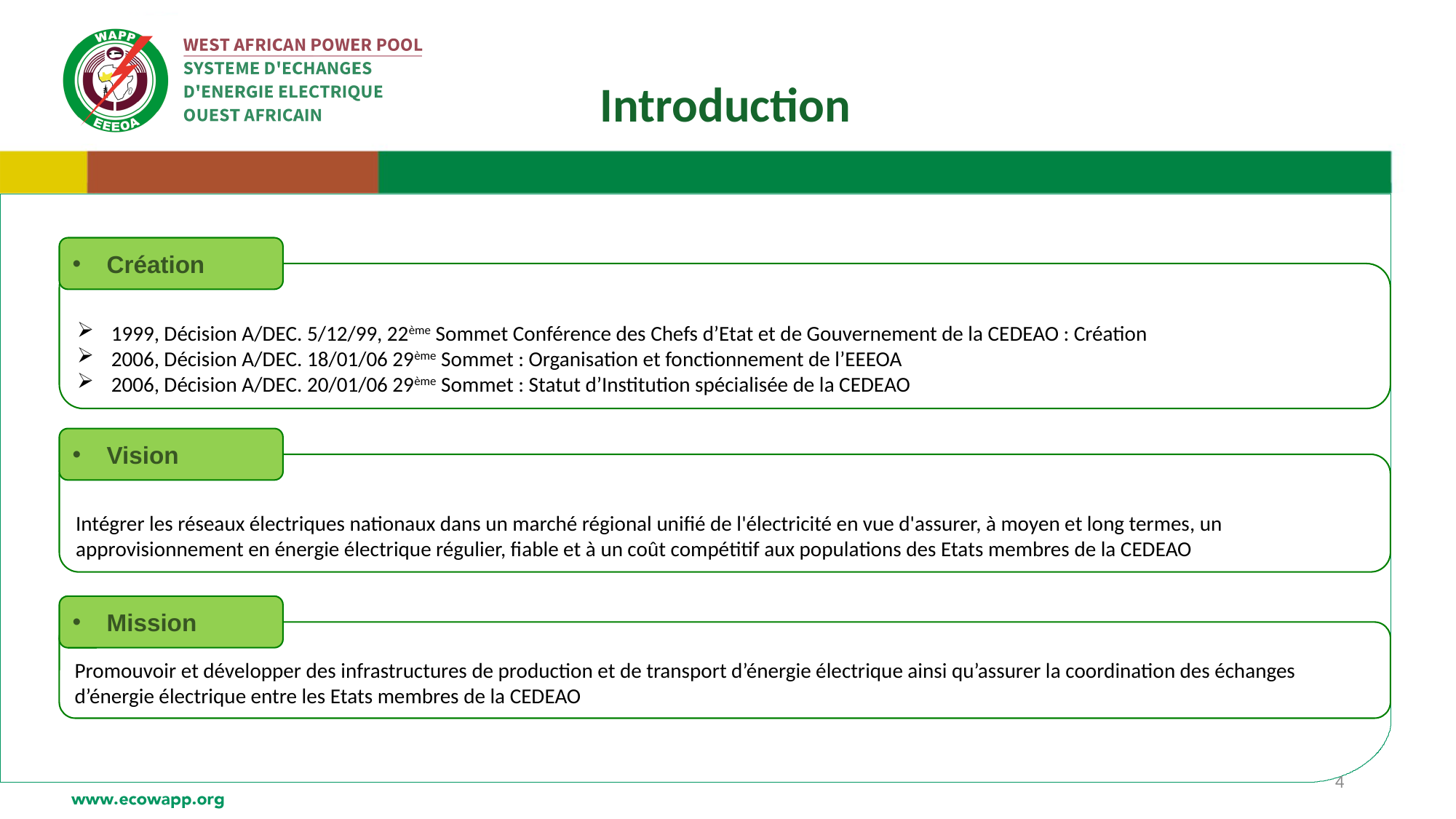

Introduction
Création
1999, Décision A/DEC. 5/12/99, 22ème Sommet Conférence des Chefs d’Etat et de Gouvernement de la CEDEAO : Création
2006, Décision A/DEC. 18/01/06 29ème Sommet : Organisation et fonctionnement de l’EEEOA
2006, Décision A/DEC. 20/01/06 29ème Sommet : Statut d’Institution spécialisée de la CEDEAO
Vision
Intégrer les réseaux électriques nationaux dans un marché régional unifié de l'électricité en vue d'assurer, à moyen et long termes, un approvisionnement en énergie électrique régulier, fiable et à un coût compétitif aux populations des Etats membres de la CEDEAO
Mission
Promouvoir et développer des infrastructures de production et de transport d’énergie électrique ainsi qu’assurer la coordination des échanges d’énergie électrique entre les Etats membres de la CEDEAO
4